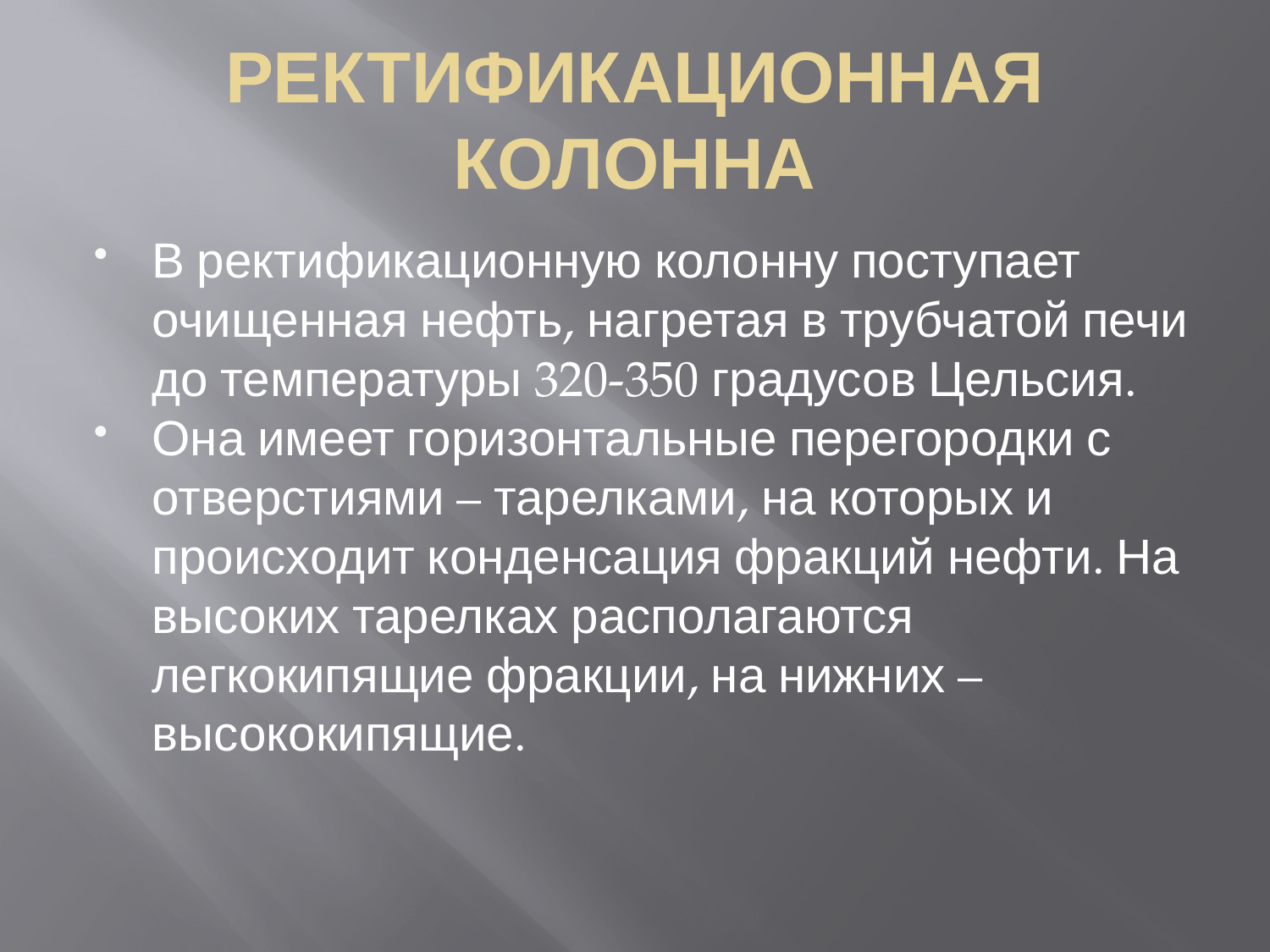

РЕКТИФИКАЦИОННАЯ КОЛОННА
В ректификационную колонну поступает очищенная нефть, нагретая в трубчатой печи до температуры 320-350 градусов Цельсия.
Она имеет горизонтальные перегородки с отверстиями – тарелками, на которых и происходит конденсация фракций нефти. На высоких тарелках располагаются легкокипящие фракции, на нижних – высококипящие.